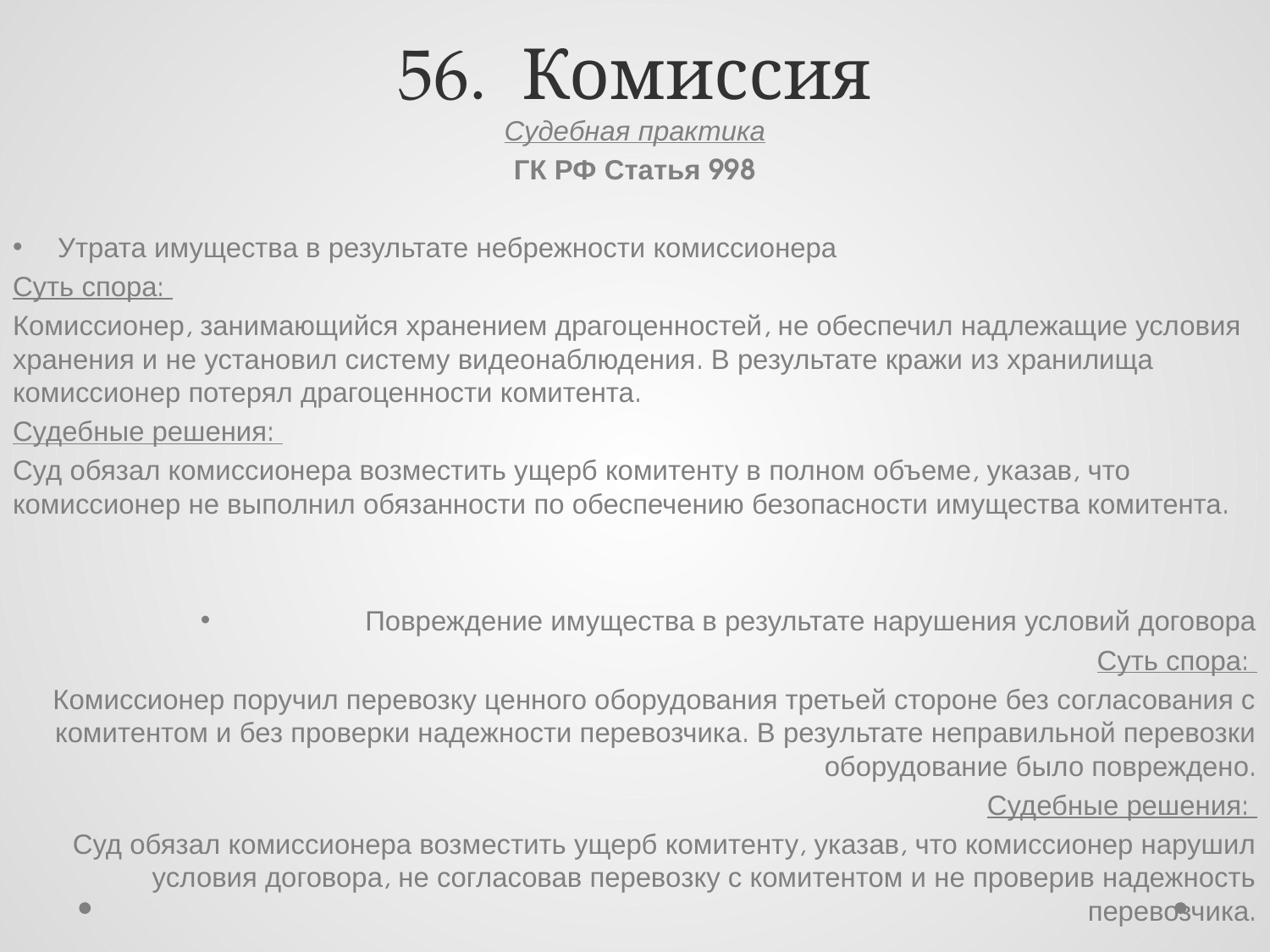

# 56.  Комиссия
Судебная практика
ГК РФ Статья 998

Утрата имущества в результате небрежности комиссионера
Суть спора:
Комиссионер, занимающийся хранением драгоценностей, не обеспечил надлежащие условия хранения и не установил систему видеонаблюдения. В результате кражи из хранилища комиссионер потерял драгоценности комитента.
Судебные решения:
Суд обязал комиссионера возместить ущерб комитенту в полном объеме, указав, что комиссионер не выполнил обязанности по обеспечению безопасности имущества комитента.

Повреждение имущества в результате нарушения условий договора
 Суть спора:
Комиссионер поручил перевозку ценного оборудования третьей стороне без согласования с комитентом и без проверки надежности перевозчика. В результате неправильной перевозки оборудование было повреждено.
Судебные решения:
Суд обязал комиссионера возместить ущерб комитенту, указав, что комиссионер нарушил условия договора, не согласовав перевозку с комитентом и не проверив надежность перевозчика.